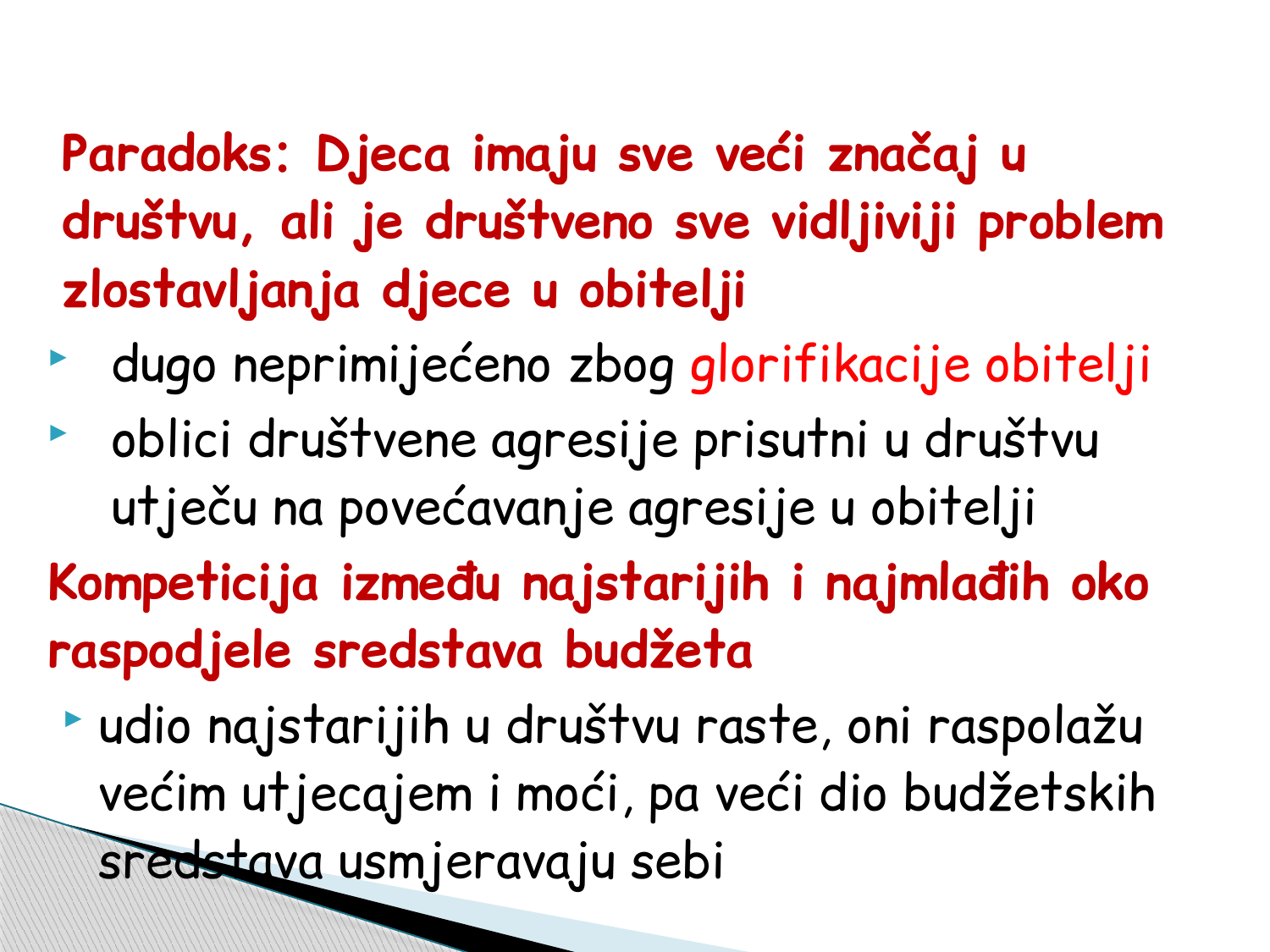

Paradoks: Djeca imaju sve veći značaj u društvu, ali je društveno sve vidljiviji problem zlostavljanja djece u obitelji
dugo neprimijećeno zbog glorifikacije obitelji
oblici društvene agresije prisutni u društvu utječu na povećavanje agresije u obitelji
Kompeticija između najstarijih i najmlađih oko raspodjele sredstava budžeta
udio najstarijih u društvu raste, oni raspolažu većim utjecajem i moći, pa veći dio budžetskih sredstava usmjeravaju sebi